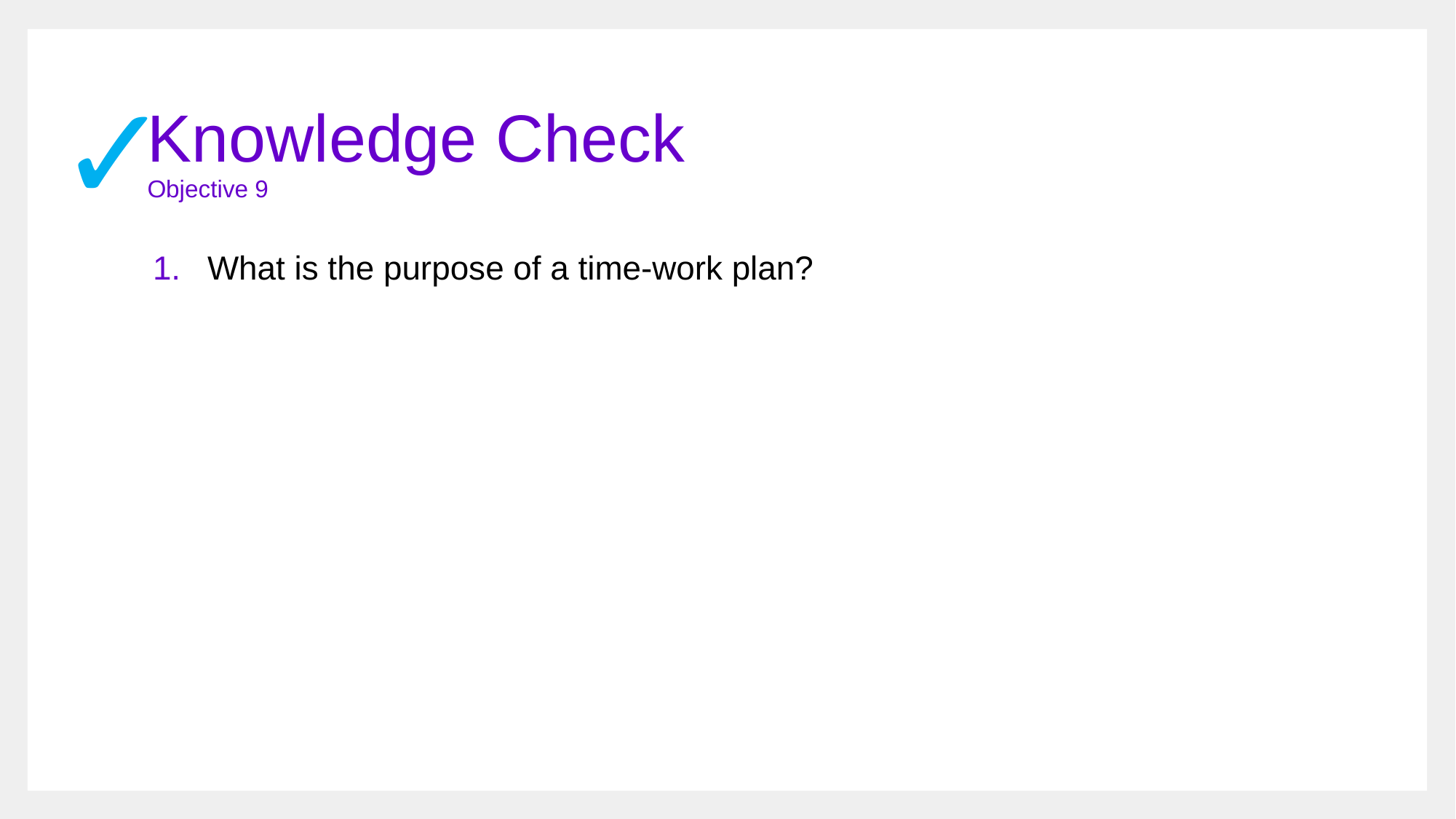

✓
# Knowledge Check Objective 9
What is the purpose of a time-work plan?